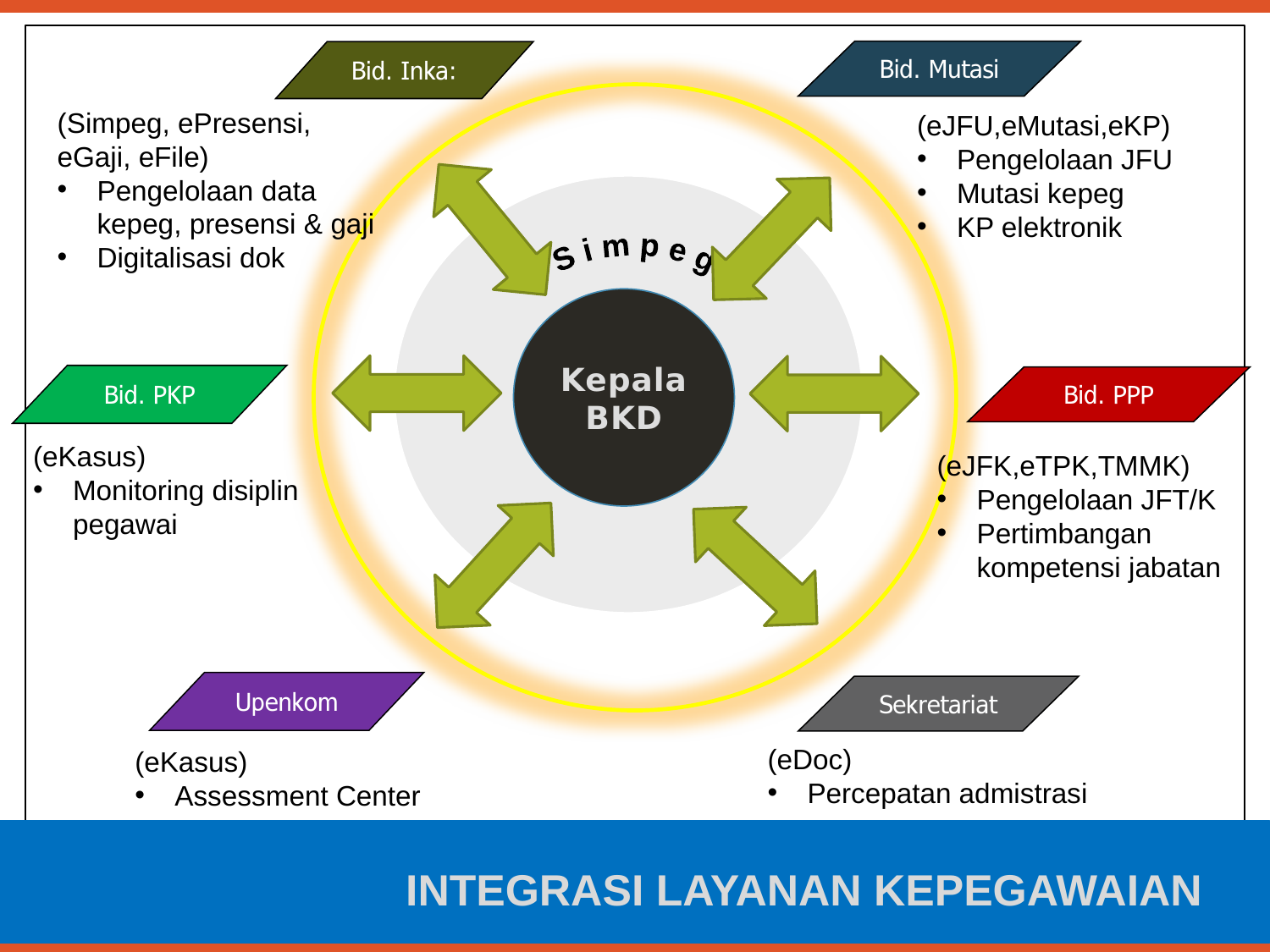

Bid. Mutasi
Bid. Inka:

(Simpeg, ePresensi, eGaji, eFile)
Pengelolaan data kepeg, presensi & gaji
Digitalisasi dok
(eJFU,eMutasi,eKP)
Pengelolaan JFU
Mutasi kepeg
KP elektronik

S i m p e g

Kepala BKD

Bid. PKP
Bid. PPP
(eKasus)
Monitoring disiplin pegawai
(eJFK,eTPK,TMMK)
Pengelolaan JFT/K
Pertimbangan kompetensi jabatan
Pelaks ujian melalui media komputer

Upenkom
Sekretariat
(eDoc)
Percepatan admistrasi
(eKasus)
Assessment Center
INTEGRASI LAYANAN KEPEGAWAIAN